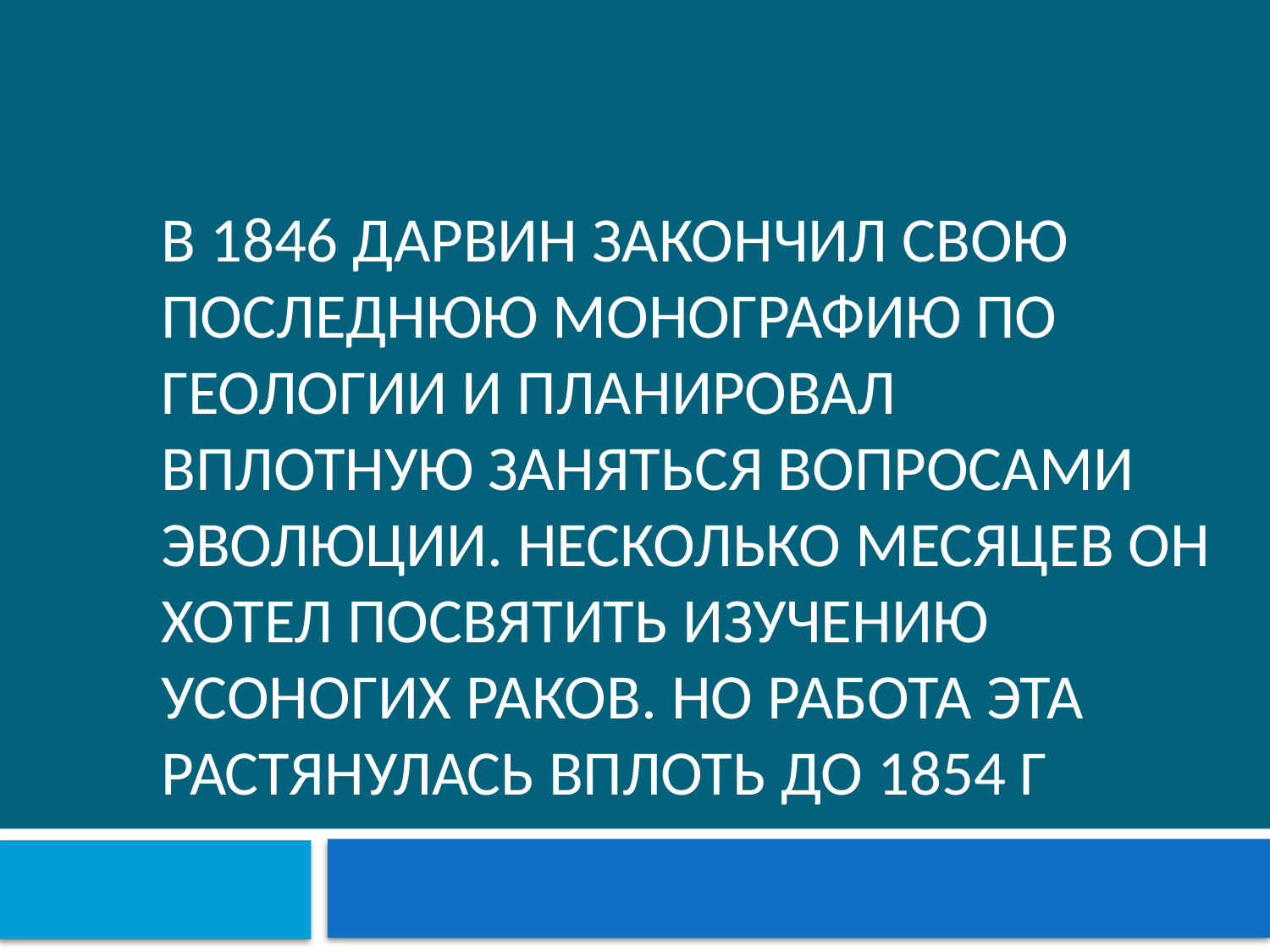

# В 1846 Дарвин закончил свою последнюю монографию по геологии и планировал вплотную заняться вопросами эволюции. Несколько месяцев он хотел посвятить изучению усоногих раков. Но работа эта растянулась вплоть до 1854 г